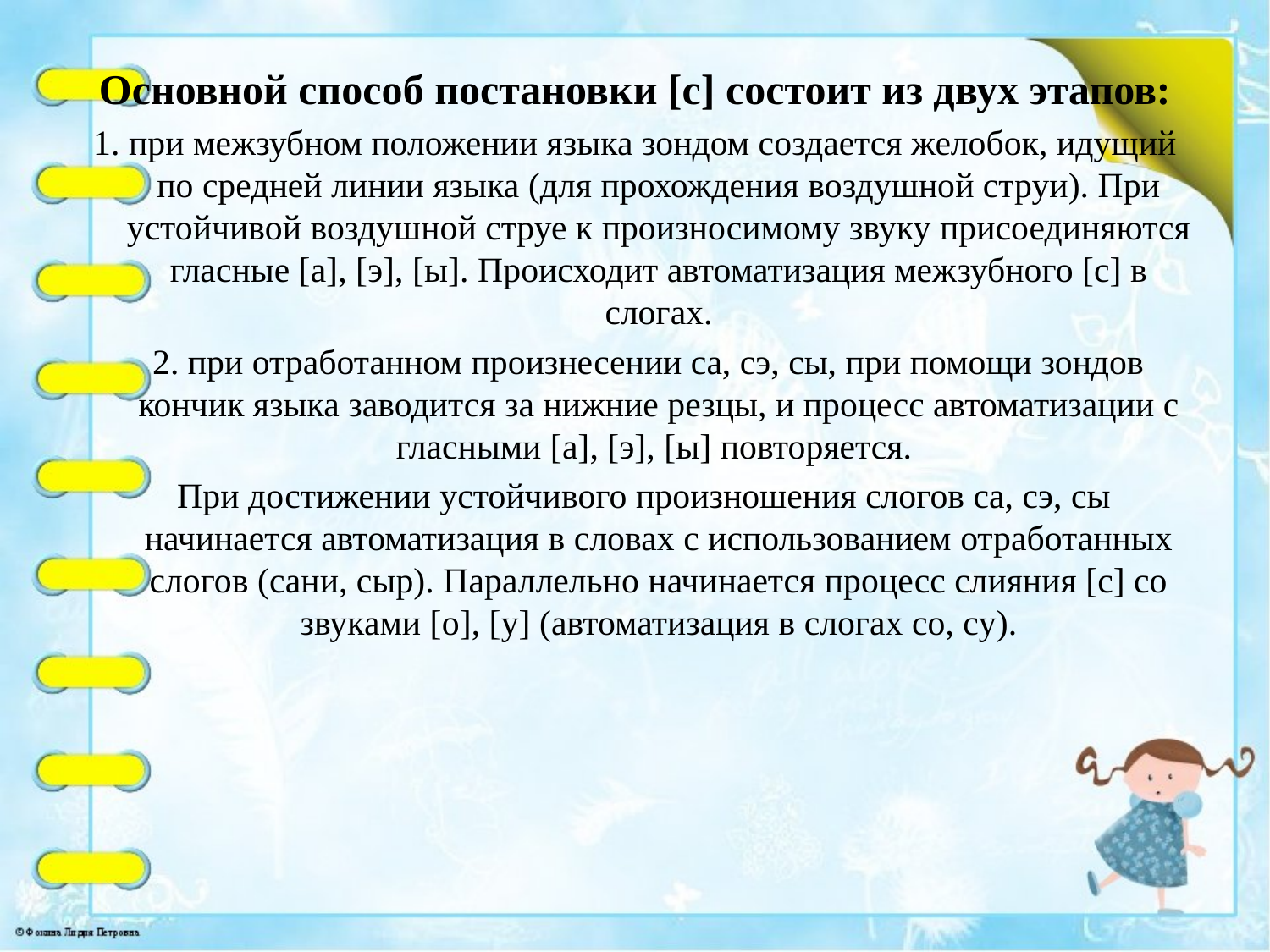

Основной способ постановки [c] состоит из двух этапов:
1. при межзубном положении языка зондом создается желобок, идущий по средней линии языка (для прохождения воздушной струи). При устойчивой воздушной струе к произносимому звуку присоединяются гласные [а], [э], [ы]. Происходит автоматизация межзубного [c] в слогах.
   2. при отработанном произнесении cа, cэ, cы, при помощи зондов кончик языка заводится за нижние резцы, и процесс автоматизации с гласными [а], [э], [ы] повторяется.
  При достижении устойчивого произношения слогов cа, cэ, cы начинается автоматизация в словах с использованием отработанных слогов (сани, сыр). Параллельно начинается процесс слияния [c] со звуками [o], [y] (автоматизация в слогах co, cy).